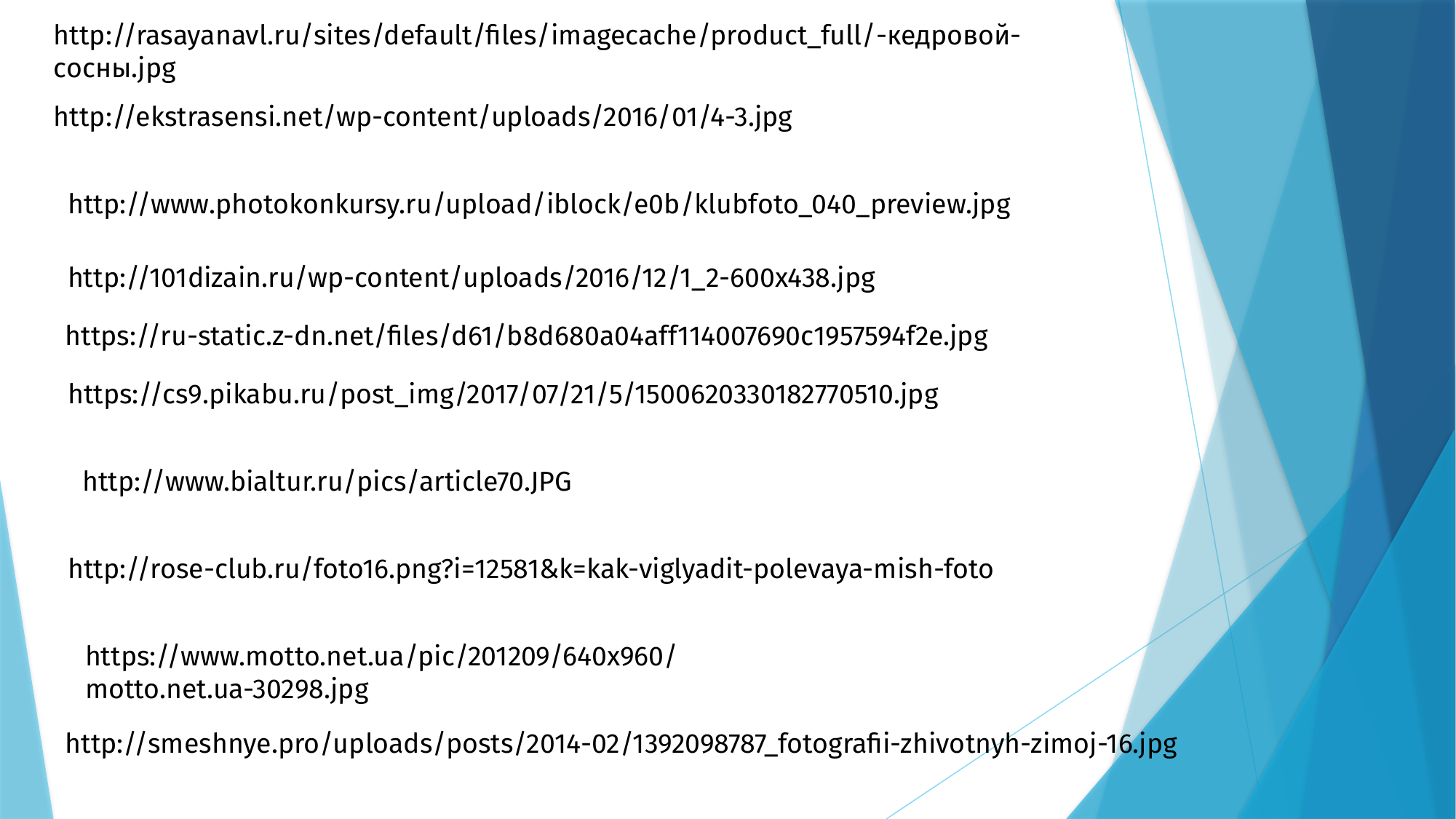

http://rasayanavl.ru/sites/default/files/imagecache/product_full/-кедровой-сосны.jpg
http://ekstrasensi.net/wp-content/uploads/2016/01/4-3.jpg
http://www.photokonkursy.ru/upload/iblock/e0b/klubfoto_040_preview.jpg
http://101dizain.ru/wp-content/uploads/2016/12/1_2-600x438.jpg
https://ru-static.z-dn.net/files/d61/b8d680a04aff114007690c1957594f2e.jpg
https://cs9.pikabu.ru/post_img/2017/07/21/5/1500620330182770510.jpg
http://www.bialtur.ru/pics/article70.JPG
http://rose-club.ru/foto16.png?i=12581&k=kak-viglyadit-polevaya-mish-foto
https://www.motto.net.ua/pic/201209/640x960/motto.net.ua-30298.jpg
http://smeshnye.pro/uploads/posts/2014-02/1392098787_fotografii-zhivotnyh-zimoj-16.jpg